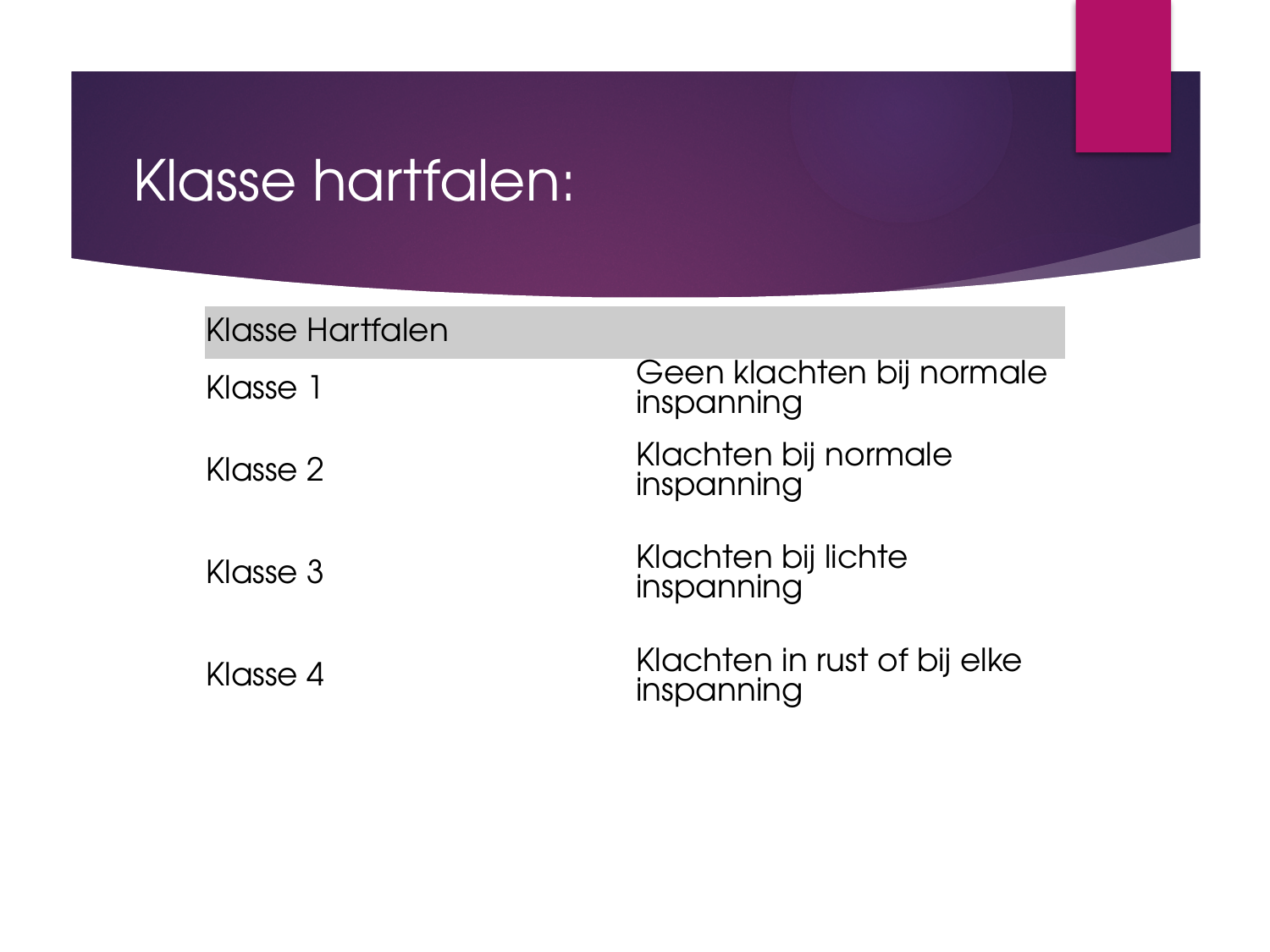

# Klasse hartfalen:
| Klasse Hartfalen |  |
| --- | --- |
| Klasse 1 | Geen klachten bij normale inspanning |
| Klasse 2 | Klachten bij normale inspanning |
| Klasse 3 | Klachten bij lichte inspanning |
| Klasse 4 | Klachten in rust of bij elke inspanning |